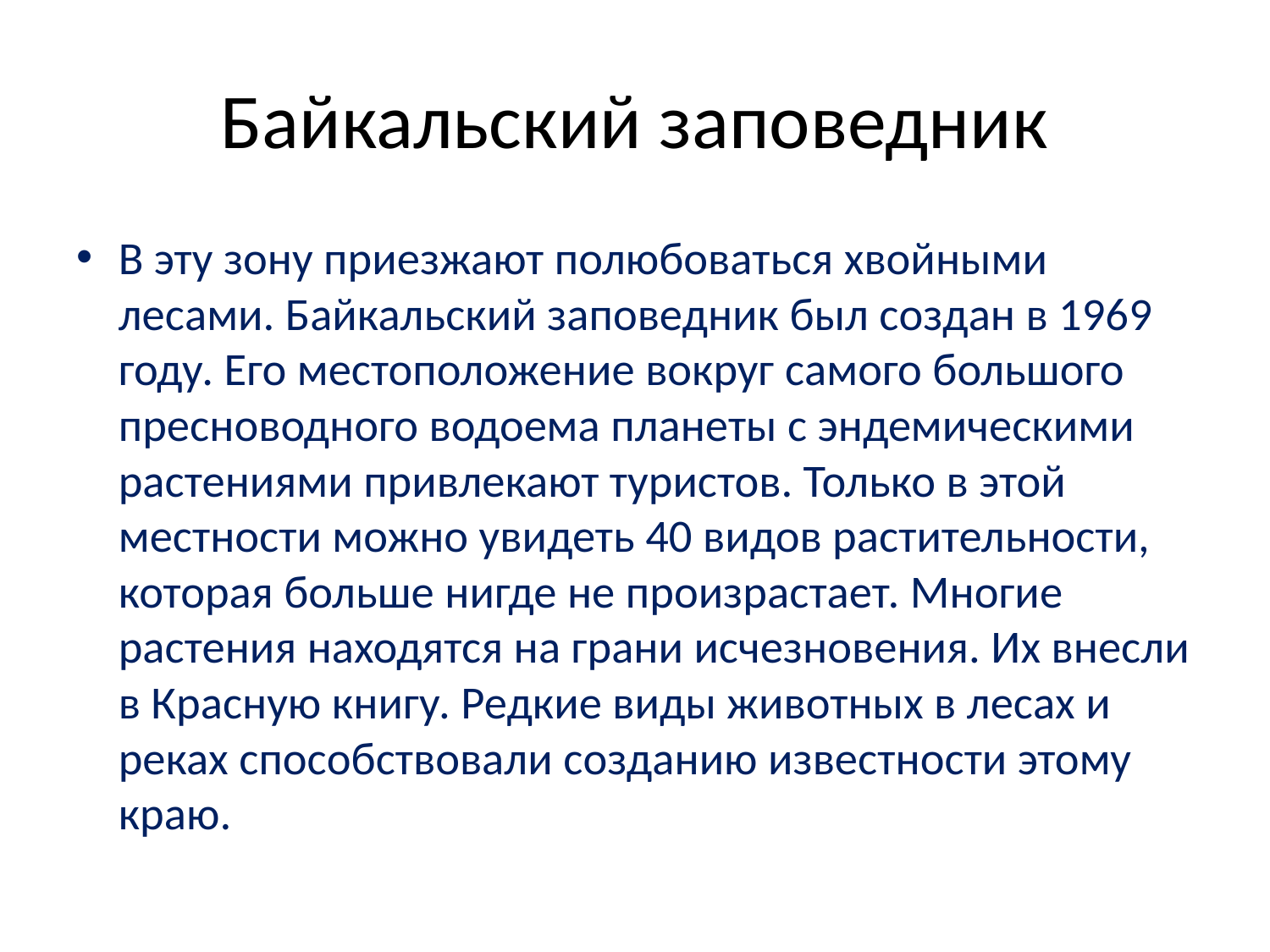

# Байкальский заповедник
В эту зону приезжают полюбоваться хвойными лесами. Байкальский заповедник был создан в 1969 году. Его местоположение вокруг самого большого пресноводного водоема планеты с эндемическими растениями привлекают туристов. Только в этой местности можно увидеть 40 видов растительности, которая больше нигде не произрастает. Многие растения находятся на грани исчезновения. Их внесли в Красную книгу. Редкие виды животных в лесах и реках способствовали созданию известности этому краю.